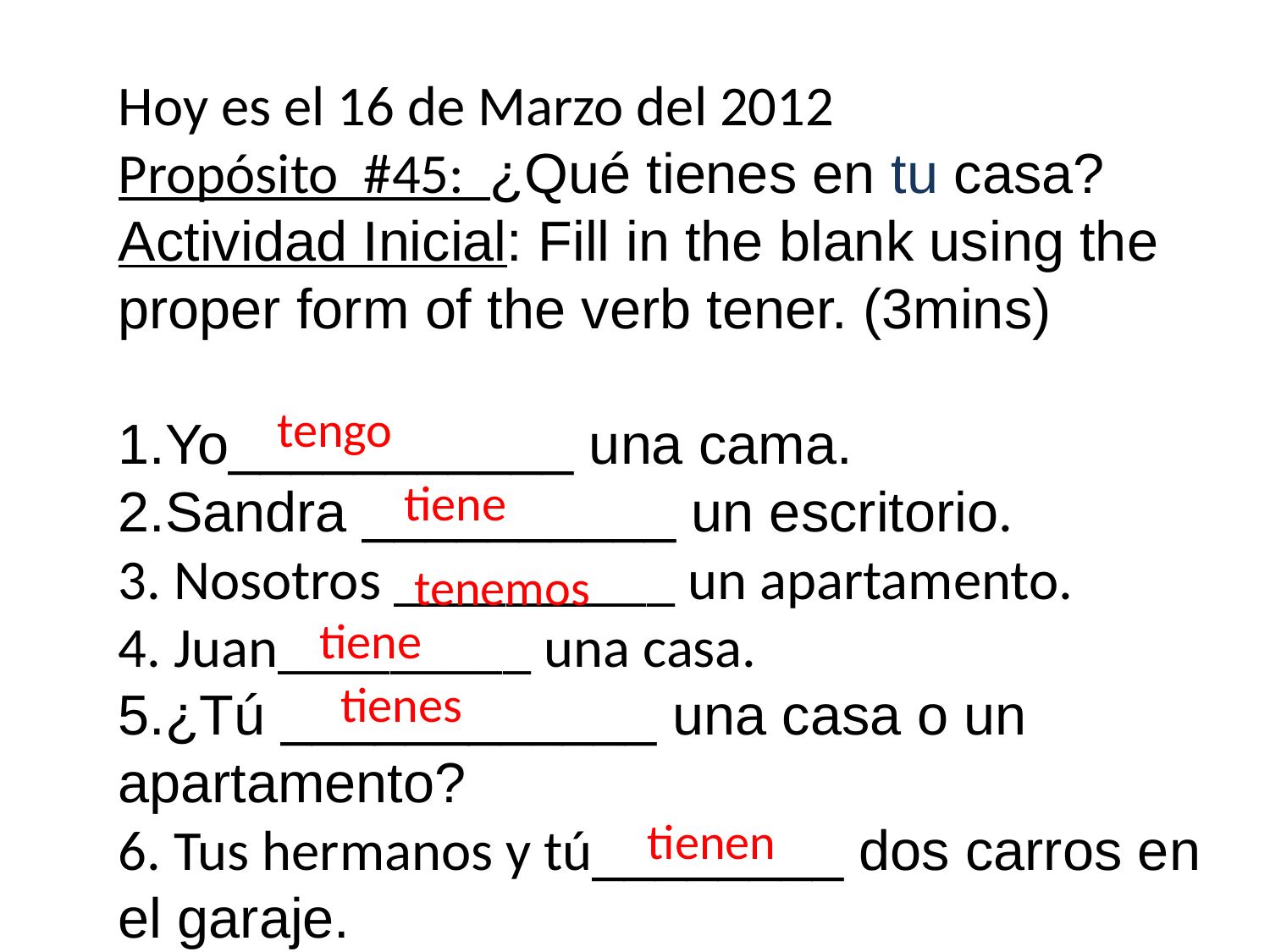

Hoy es el 16 de Marzo del 2012
Propósito  #45:  ¿Qué tienes en tu casa?
Actividad Inicial: Fill in the blank using the proper form of the verb tener. (3mins)

1.Yo___________ una cama.
2.Sandra __________ un escritorio.
3. Nosotros __________ un apartamento.
4. Juan_________ una casa.
5.¿Tú ____________ una casa o un apartamento?
6. Tus hermanos y tú________ dos carros en el garaje.

tengo
tiene
tenemos
tiene
tienes
tienen